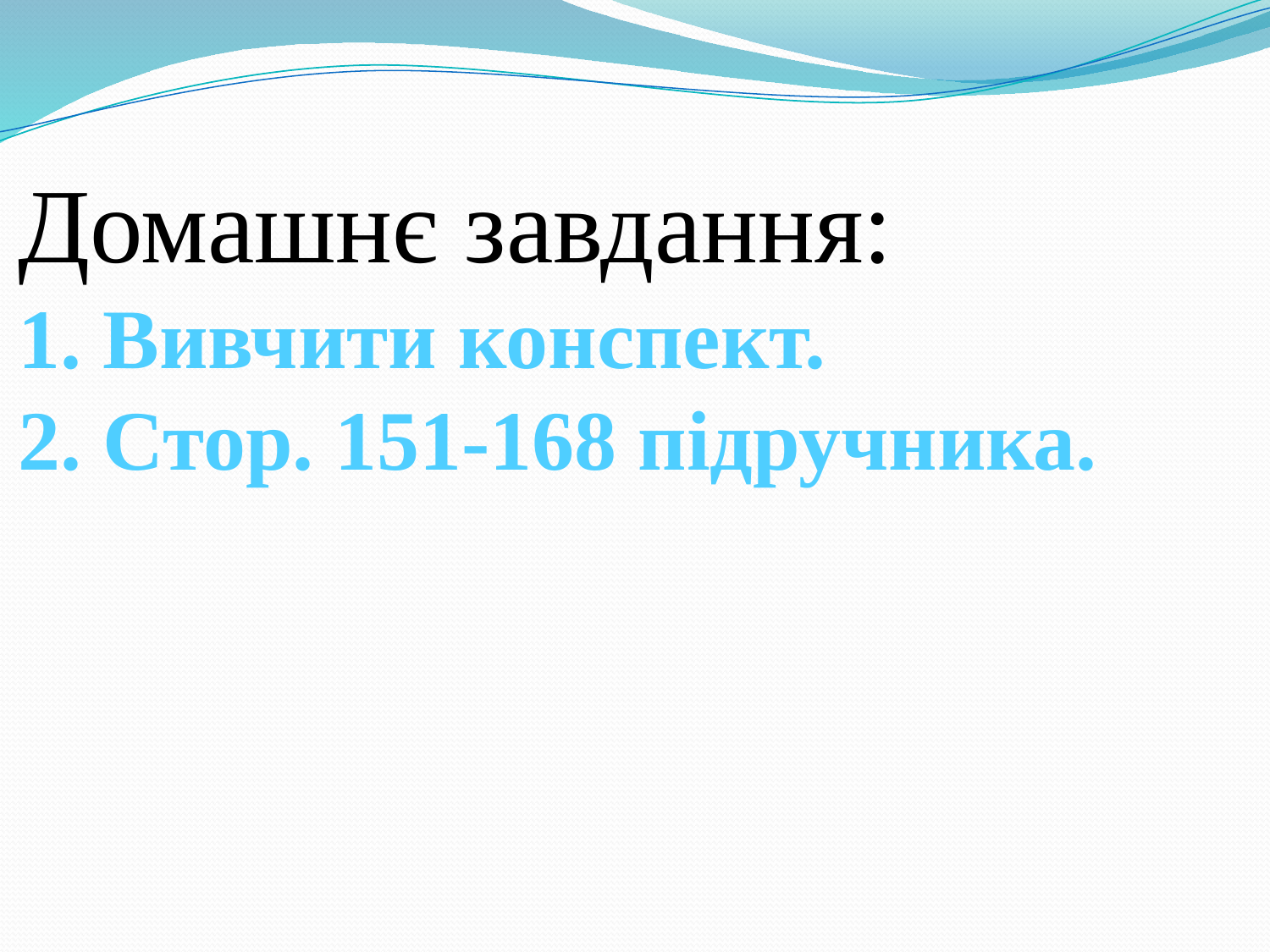

Домашнє завдання:
1. Вивчити конспект.
2. Стор. 151-168 підручника.